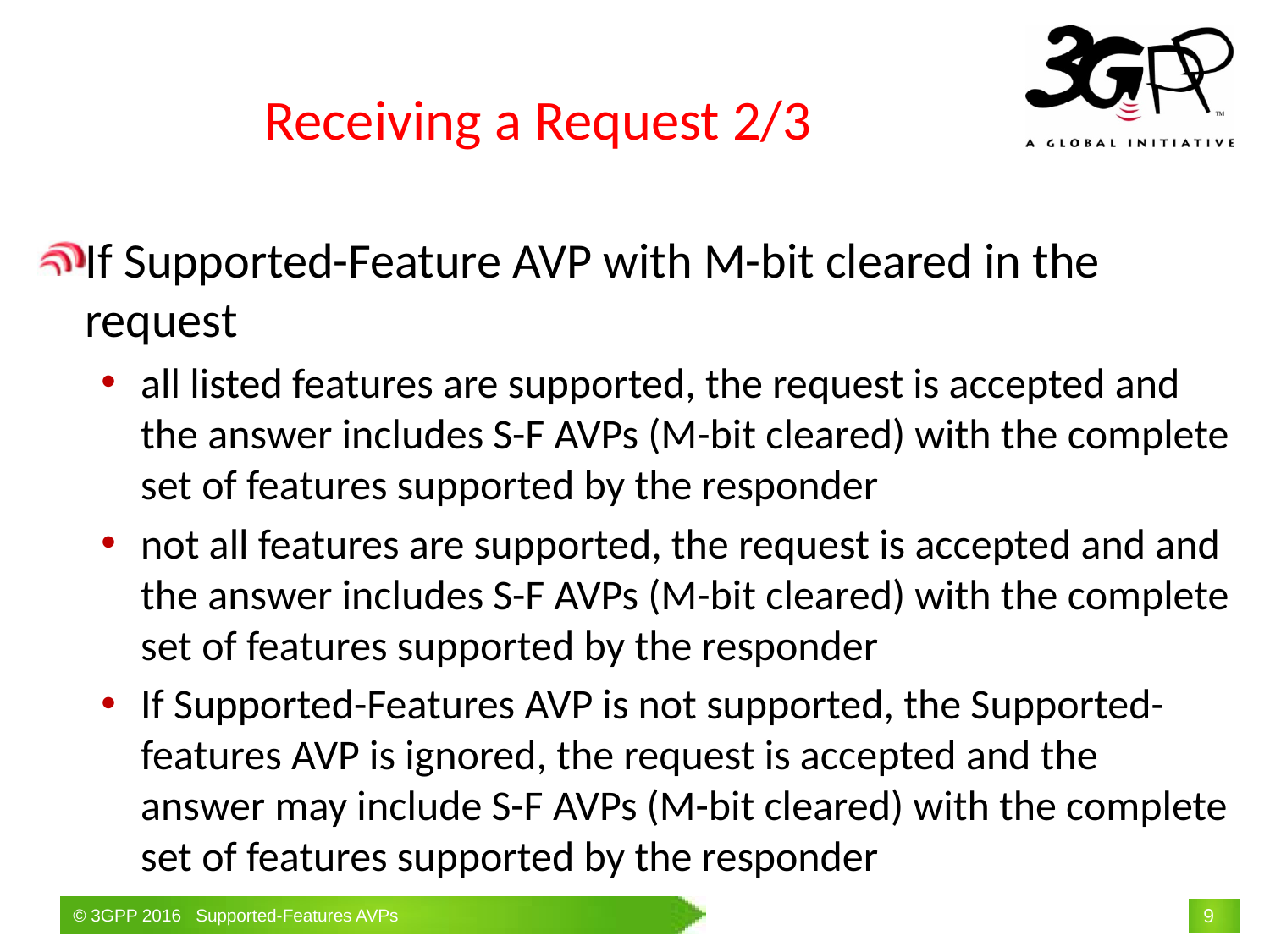

# Receiving a Request 2/3
If Supported-Feature AVP with M-bit cleared in the request
all listed features are supported, the request is accepted and the answer includes S-F AVPs (M-bit cleared) with the complete set of features supported by the responder
not all features are supported, the request is accepted and and the answer includes S-F AVPs (M-bit cleared) with the complete set of features supported by the responder
If Supported-Features AVP is not supported, the Supported-features AVP is ignored, the request is accepted and the answer may include S-F AVPs (M-bit cleared) with the complete set of features supported by the responder